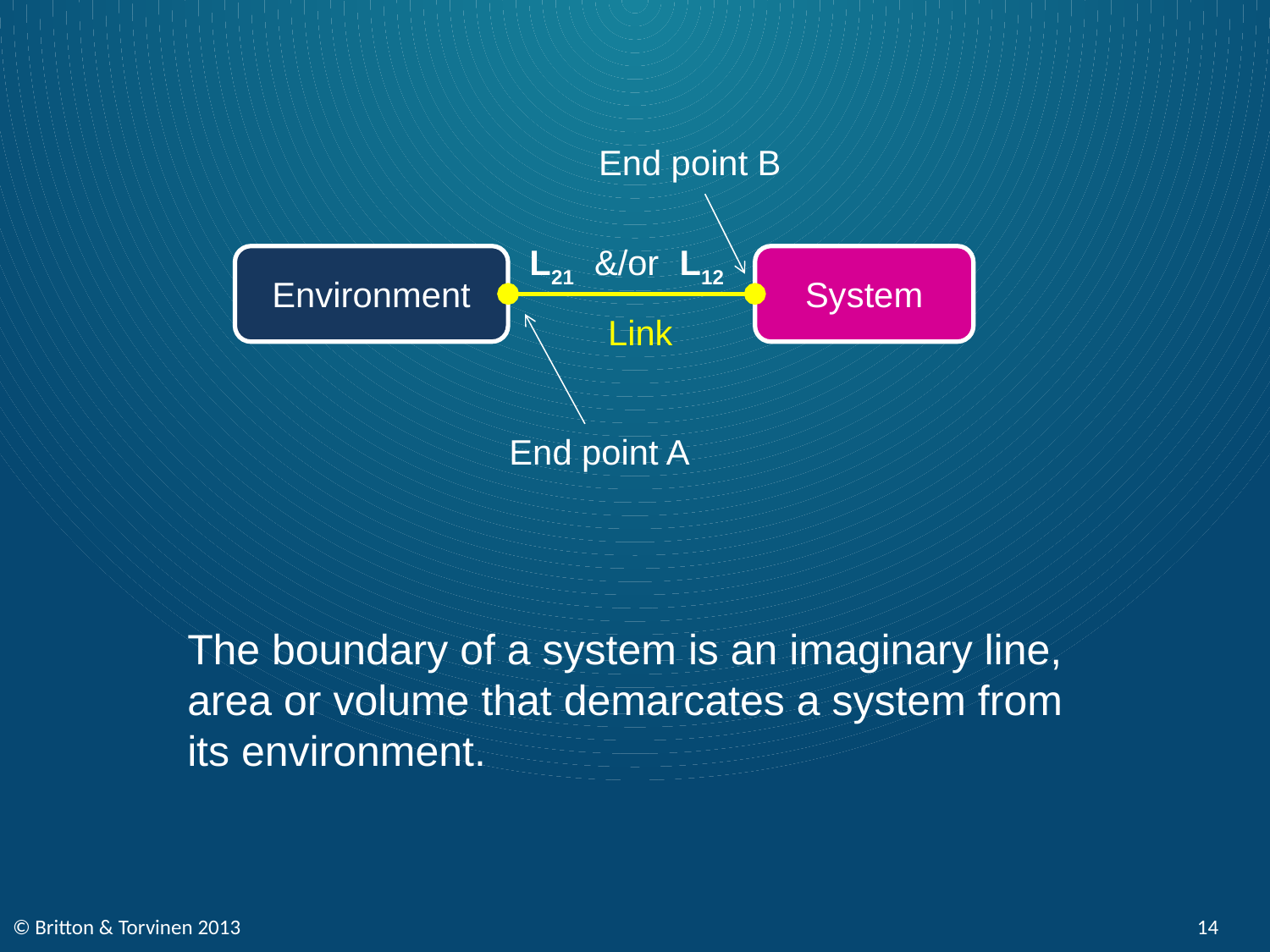

End point B
L21
&/or
L12
Environment
System
Link
End point A
The boundary of a system is an imaginary line, area or volume that demarcates a system from its environment.
© Britton & Torvinen 2013
14